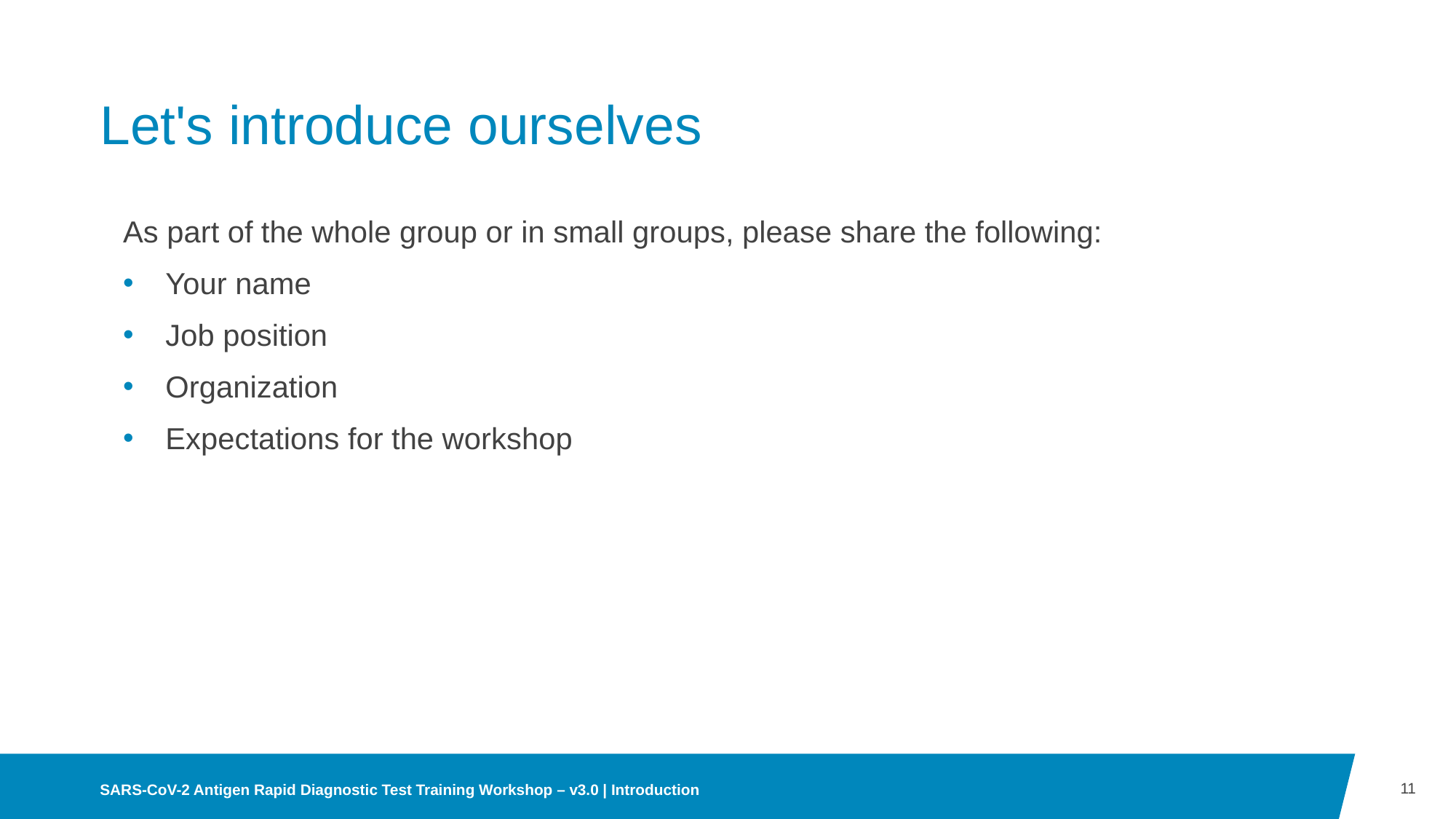

# Let's introduce ourselves
As part of the whole group or in small groups, please share the following:
Your name
Job position
Organization
Expectations for the workshop

11
SARS-CoV-2 Antigen Rapid Diagnostic Test Training Workshop – v3.0 | Introduction